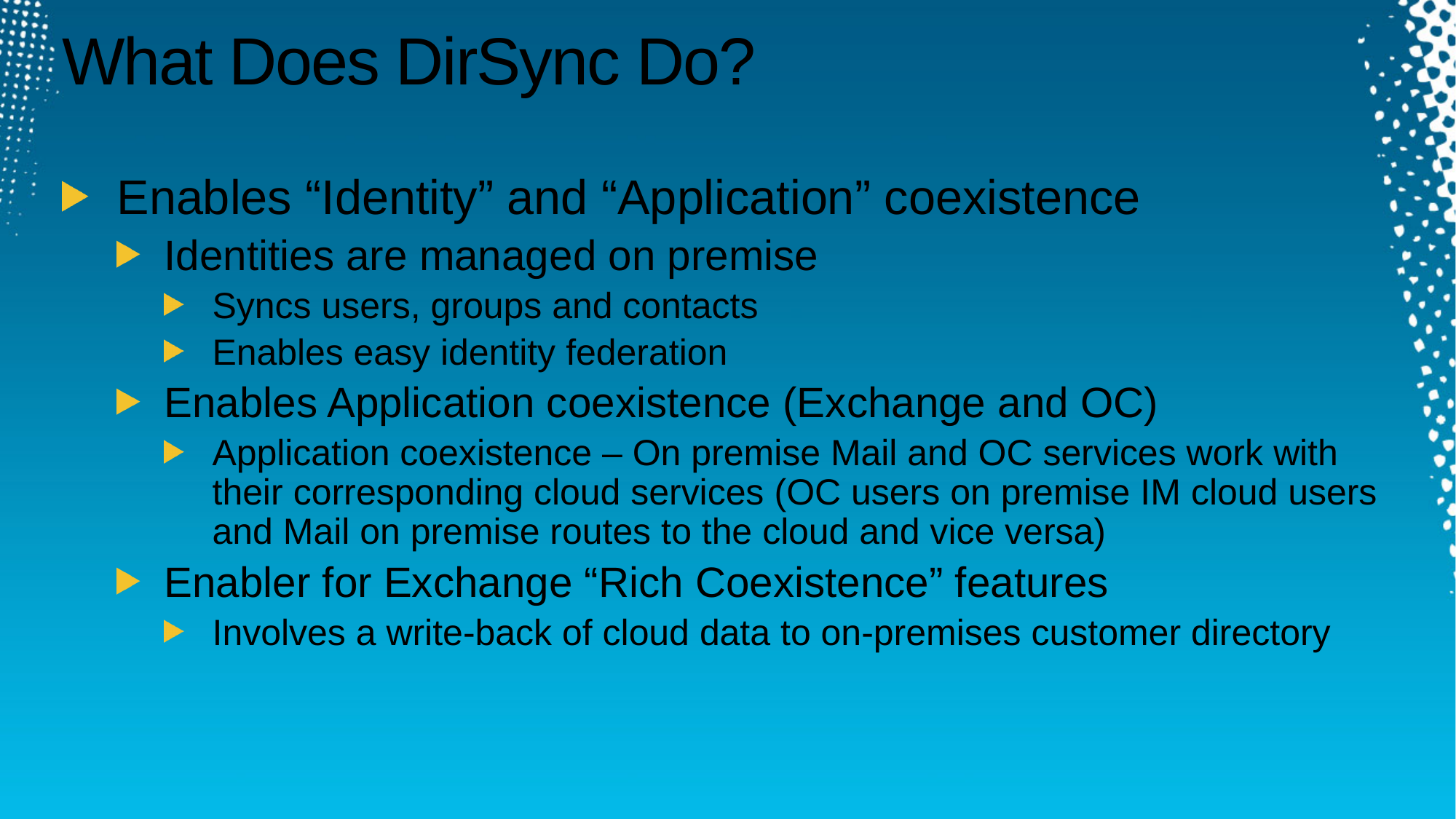

# What Does DirSync Do?
Enables “Identity” and “Application” coexistence
Identities are managed on premise
Syncs users, groups and contacts
Enables easy identity federation
Enables Application coexistence (Exchange and OC)
Application coexistence – On premise Mail and OC services work with their corresponding cloud services (OC users on premise IM cloud users and Mail on premise routes to the cloud and vice versa)
Enabler for Exchange “Rich Coexistence” features
Involves a write-back of cloud data to on-premises customer directory